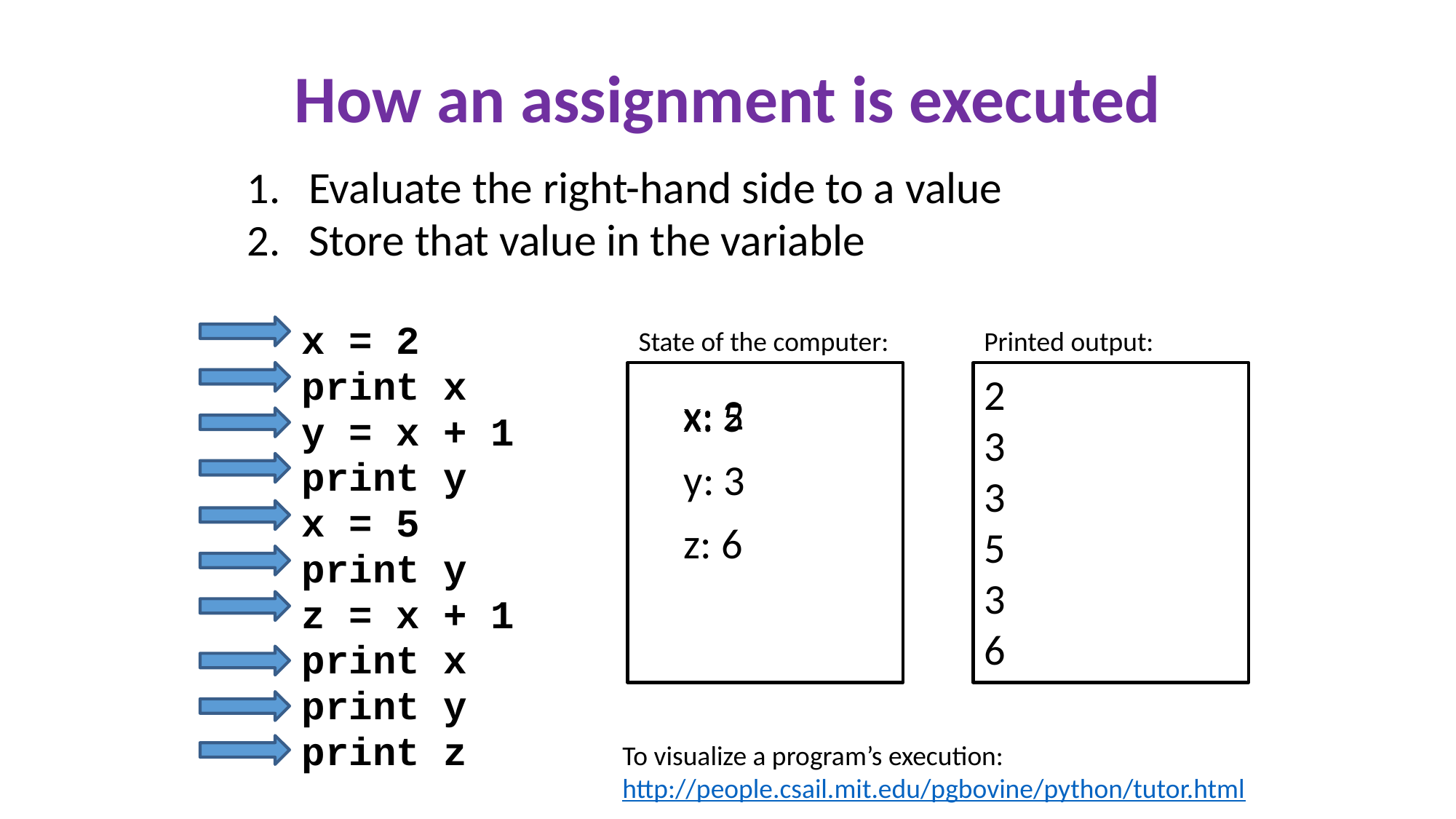

# How an assignment is executed
Evaluate the right-hand side to a value
Store that value in the variable

x = 2
print x
y = x + 1
print y
x = 5
print y
z = x + 1
print x
print y
print z

State of the computer:
Printed output:

2
3
3
5
3
6
x: 2
x: 5

y: 3

z: 6

To visualize a program’s execution:
http://people.csail.mit.edu/pgbovine/python/tutor.html